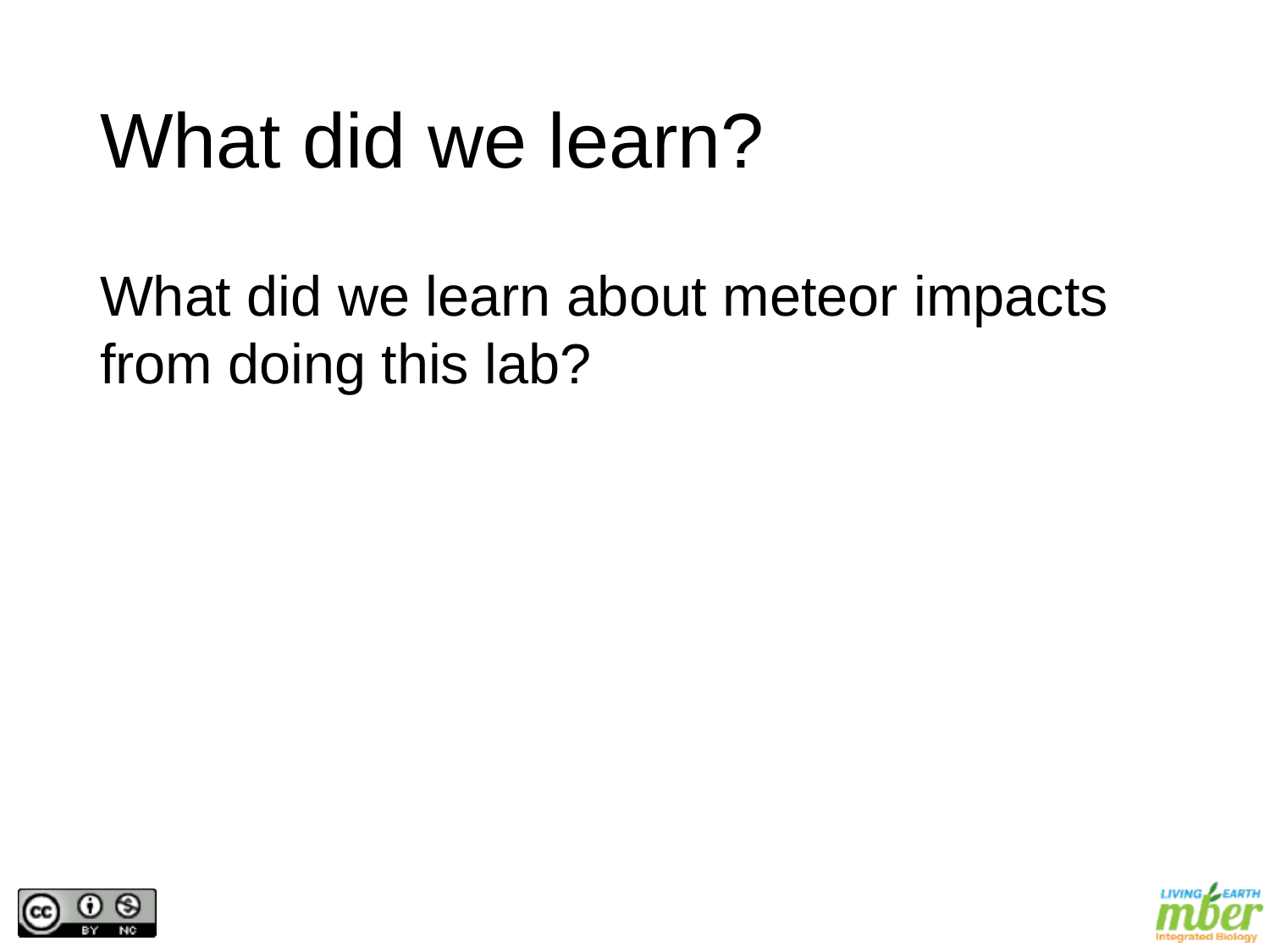

# What did we learn?
What did we learn about meteor impacts from doing this lab?